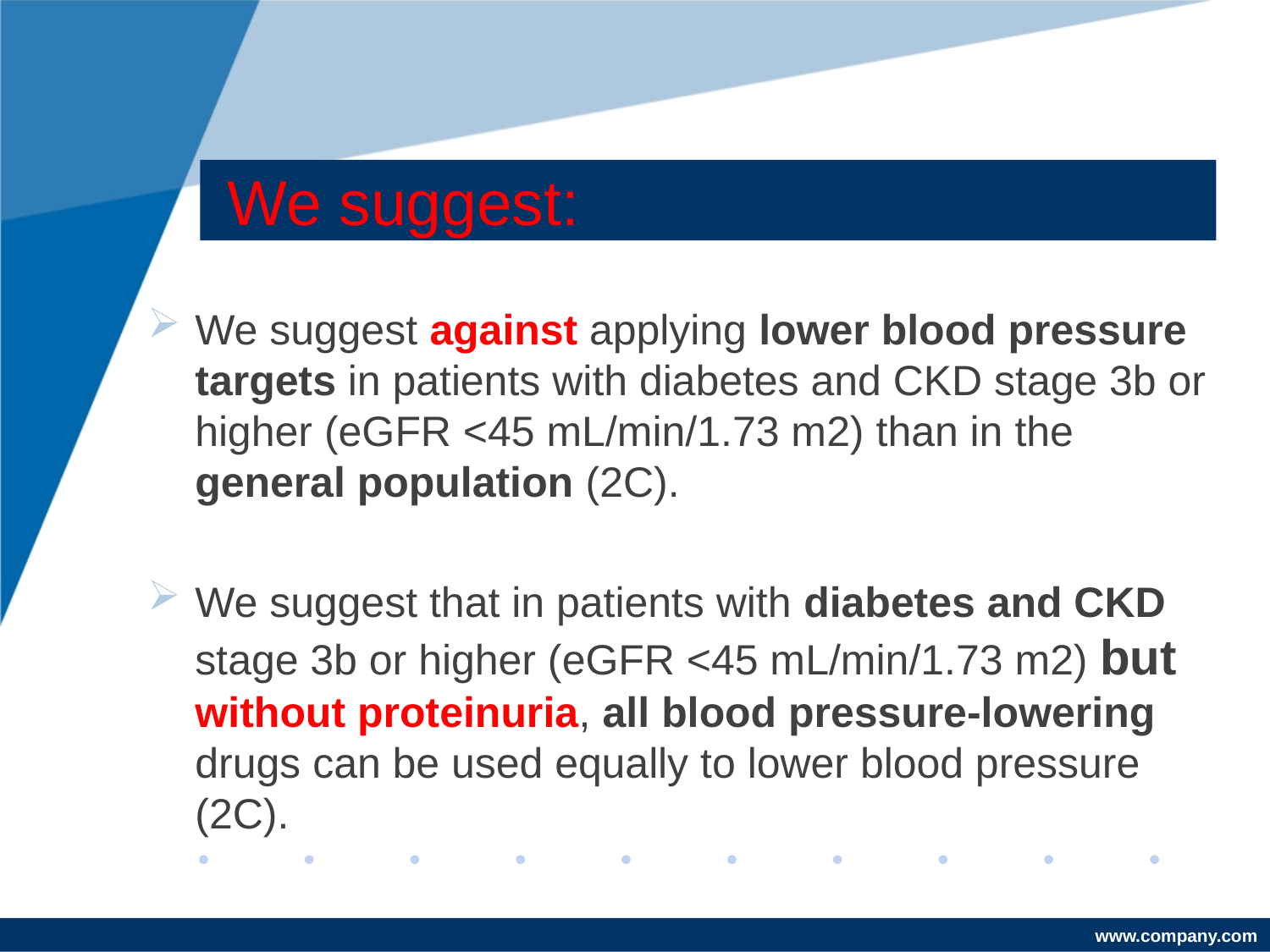

# We suggest:
We suggest against applying lower blood pressure targets in patients with diabetes and CKD stage 3b or higher (eGFR <45 mL/min/1.73 m2) than in the general population (2C).

We suggest that in patients with diabetes and CKD stage 3b or higher (eGFR <45 mL/min/1.73 m2) but without proteinuria, all blood pressure-lowering drugs can be used equally to lower blood pressure (2C).